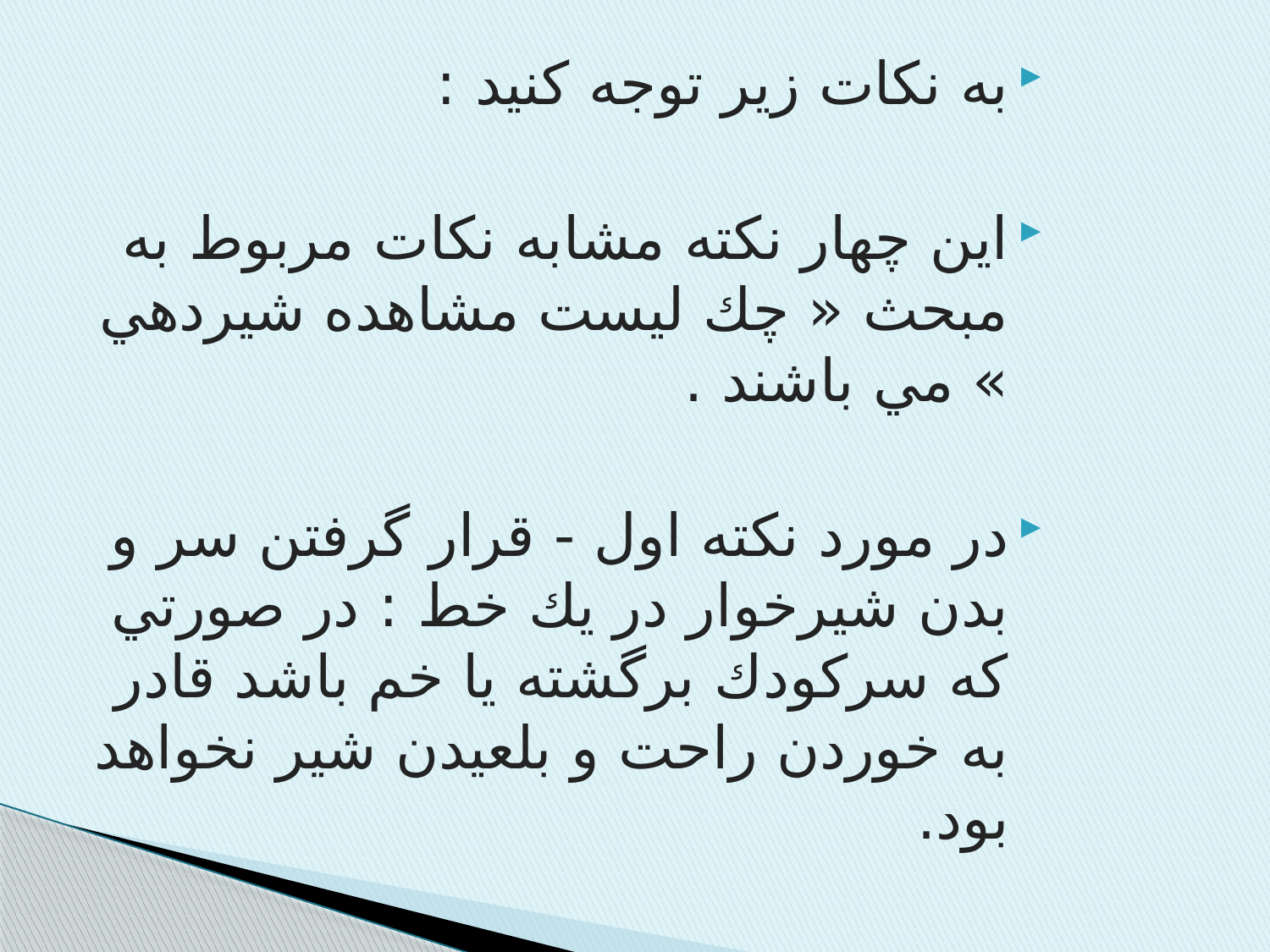

به نکات زیر توجه کنید :
‌
اين چهار نكته مشابه نكات مربوط به مبحث « چك ليست مشاهده شيردهي » مي باشند .

در مورد نكته اول - قرار گرفتن سر و بدن شيرخوار در يك خط :‌ در صورتي كه سركودك برگشته يا خم باشد قادر به خوردن راحت و بلعيدن شير نخواهد بود.